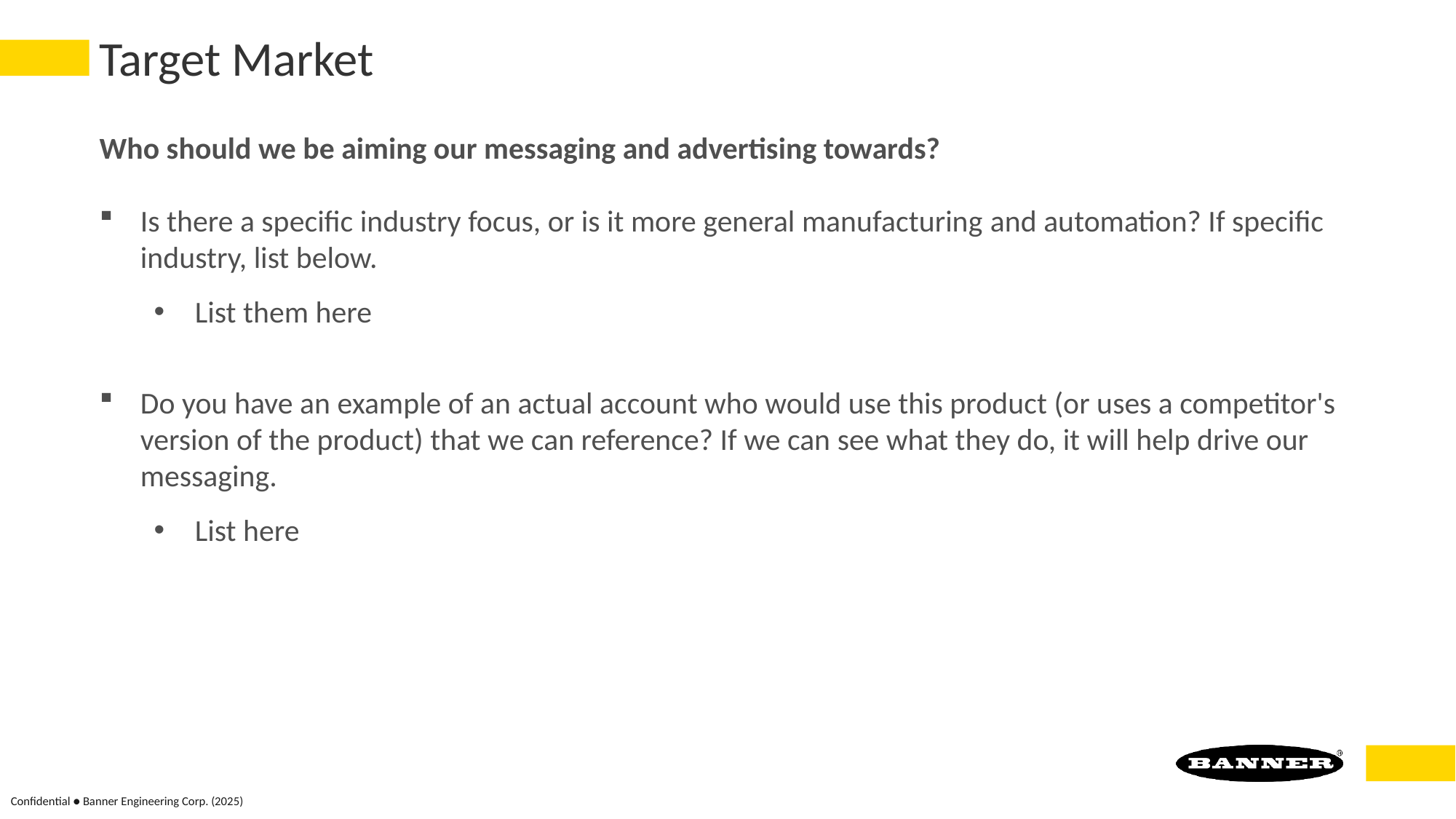

# Target Market
Who should we be aiming our messaging and advertising towards?

Is there a specific industry focus, or is it more general manufacturing and automation? If specific industry, list below.
List them here
Do you have an example of an actual account who would use this product (or uses a competitor's version of the product) that we can reference? If we can see what they do, it will help drive our messaging.
List here